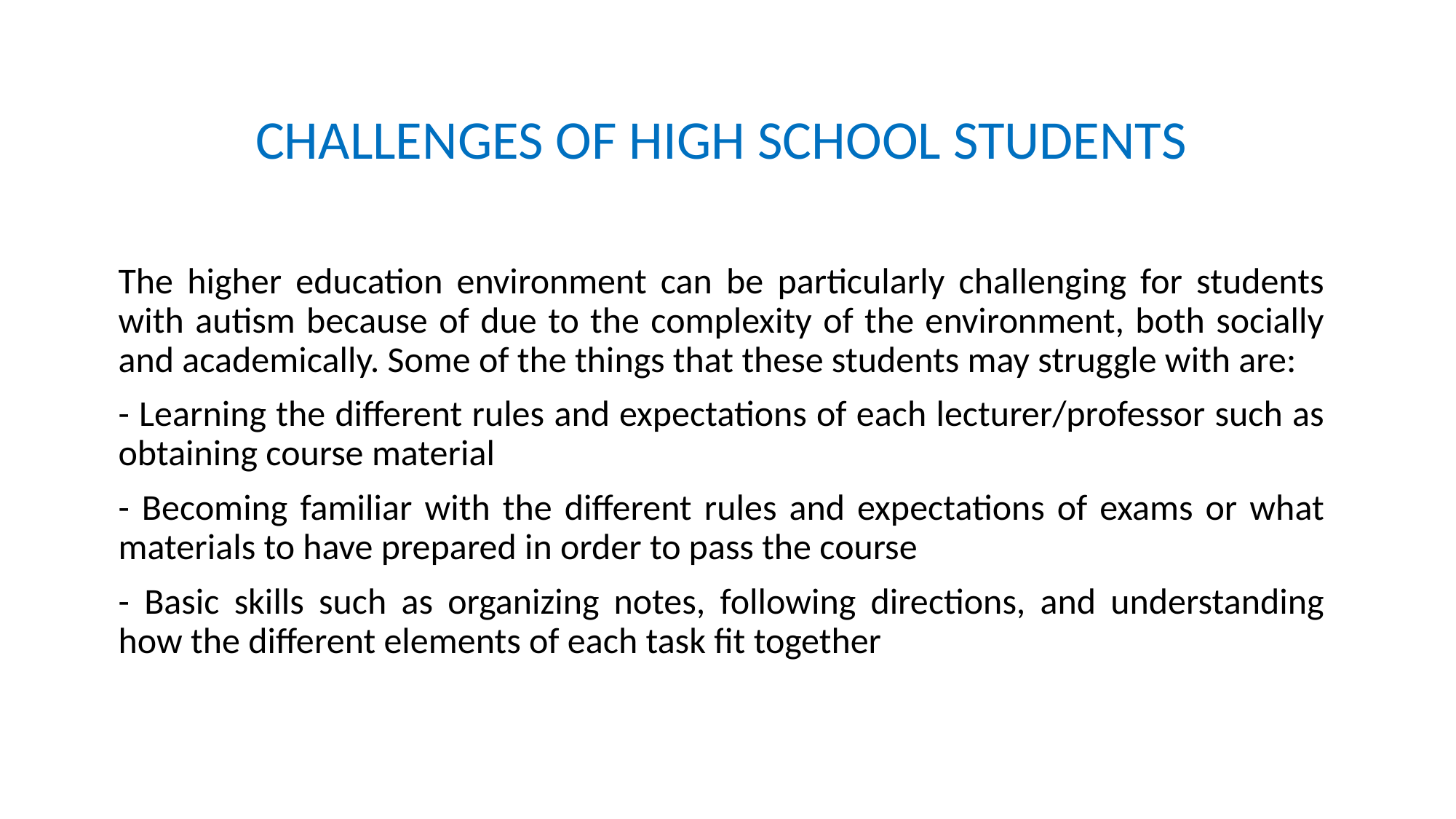

# CHALLENGES OF HIGH SCHOOL STUDENTS
The higher education environment can be particularly challenging for students with autism because of due to the complexity of the environment, both socially and academically. Some of the things that these students may struggle with are:
- Learning the different rules and expectations of each lecturer/professor such as obtaining course material
- Becoming familiar with the different rules and expectations of exams or what materials to have prepared in order to pass the course
- Basic skills such as organizing notes, following directions, and understanding how the different elements of each task fit together